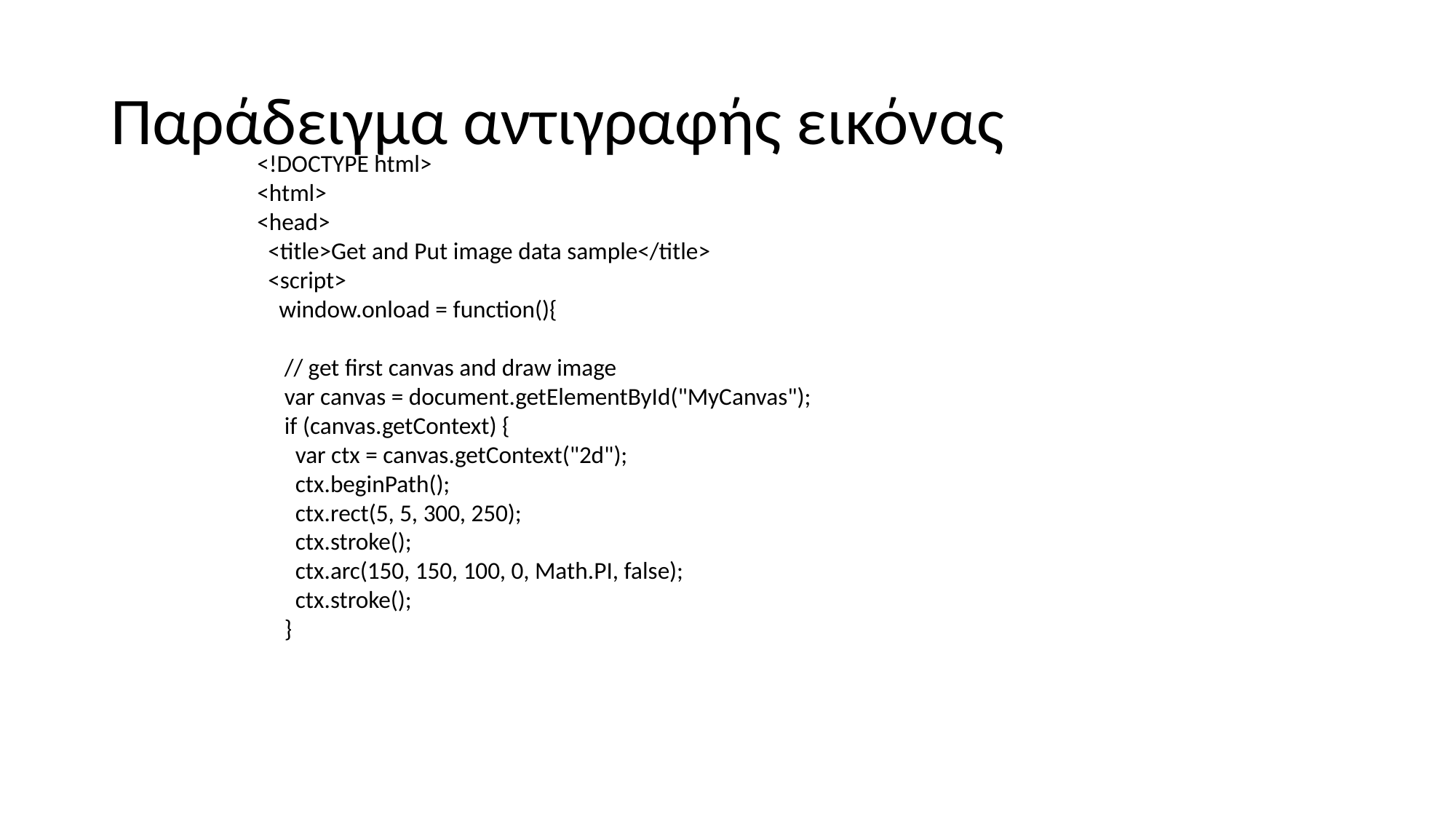

# Παράδειγμα αντιγραφής εικόνας
<!DOCTYPE html>
<html>
<head>
  <title>Get and Put image data sample</title>
  <script>
    window.onload = function(){

     // get first canvas and draw image
     var canvas = document.getElementById("MyCanvas");
     if (canvas.getContext) {
       var ctx = canvas.getContext("2d");
       ctx.beginPath();
       ctx.rect(5, 5, 300, 250);
       ctx.stroke();
       ctx.arc(150, 150, 100, 0, Math.PI, false);
       ctx.stroke();
     }